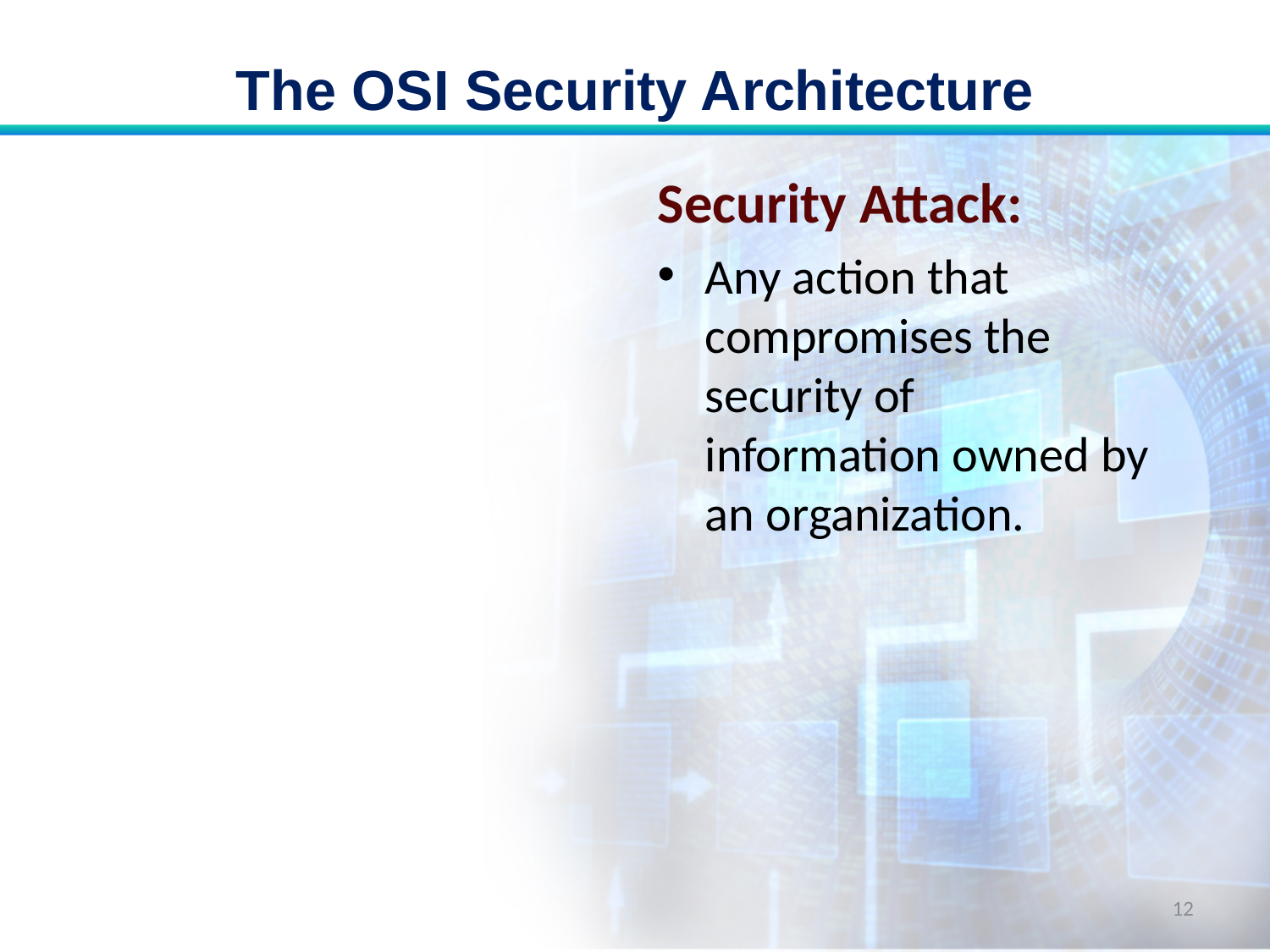

# The OSI Security Architecture
Security Attack:
Any action that compromises the security of information owned by an organization.
12